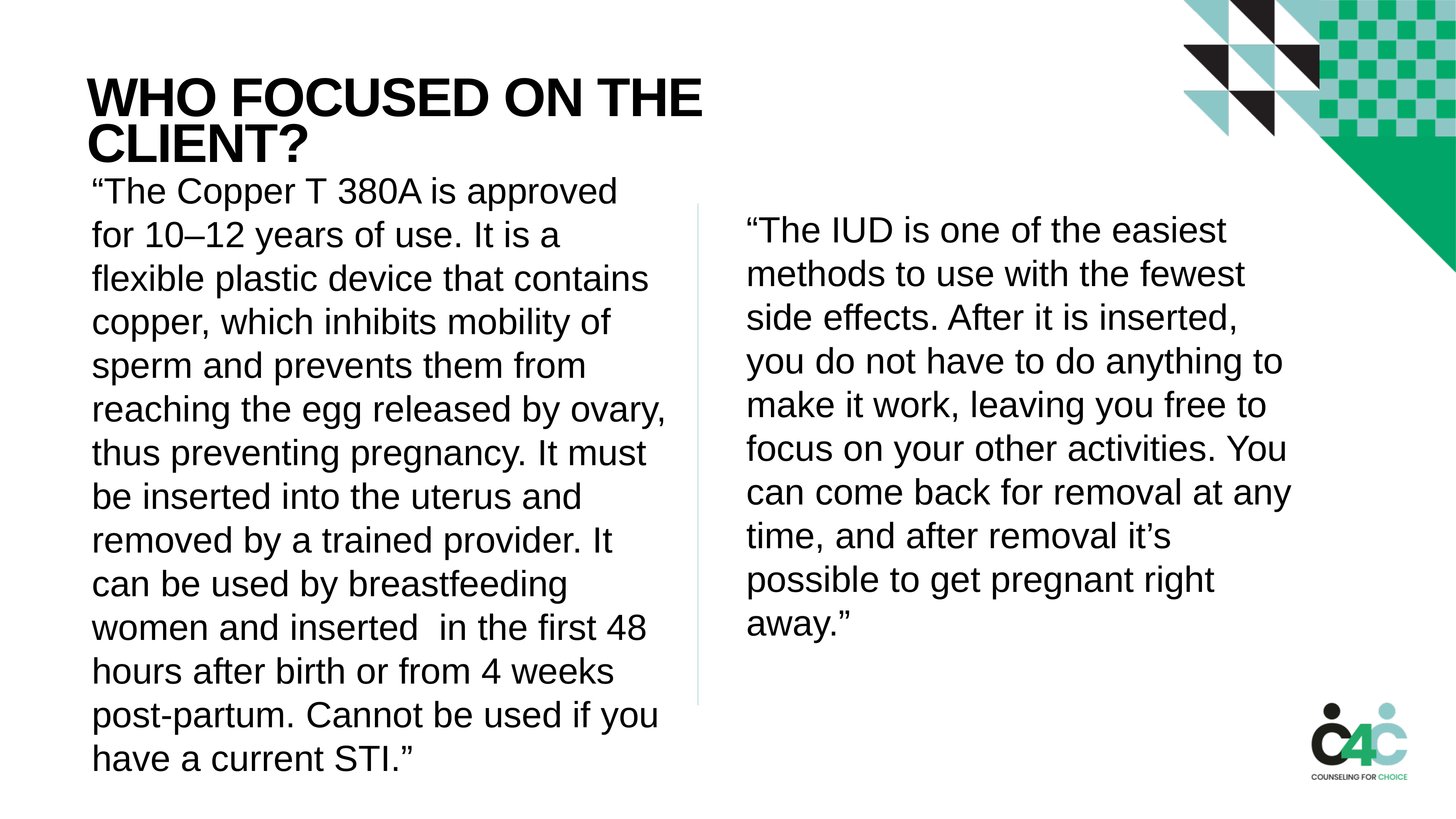

# Who Focused on the client?
“The Copper T 380A is approved for 10–12 years of use. It is a flexible plastic device that contains copper, which inhibits mobility of sperm and prevents them from reaching the egg released by ovary, thus preventing pregnancy. It must be inserted into the uterus and removed by a trained provider. It can be used by breastfeeding women and inserted  in the first 48 hours after birth or from 4 weeks post-partum. Cannot be used if you have a current STI.”

“The IUD is one of the easiest methods to use with the fewest side effects. After it is inserted, you do not have to do anything to make it work, leaving you free to focus on your other activities. You can come back for removal at any time, and after removal it’s possible to get pregnant right away.”